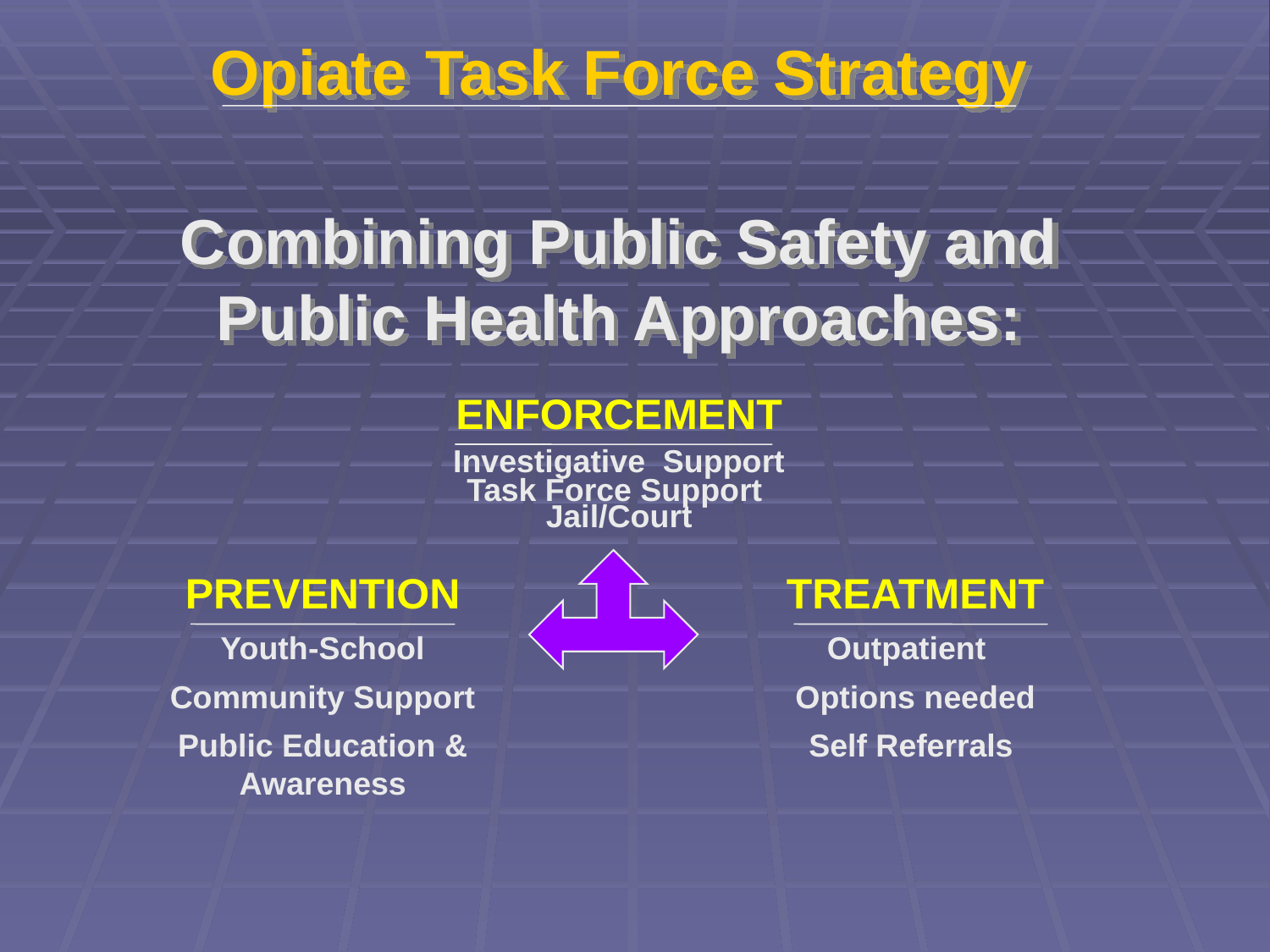

Opiate Task Force Strategy
Combining Public Safety and Public Health Approaches:
ENFORCEMENT
Investigative  Support
Task Force Support
Jail/Court

PREVENTION
Youth-School
Community Support
Public Education & Awareness
TREATMENT
Outpatient
Options needed
Self Referrals